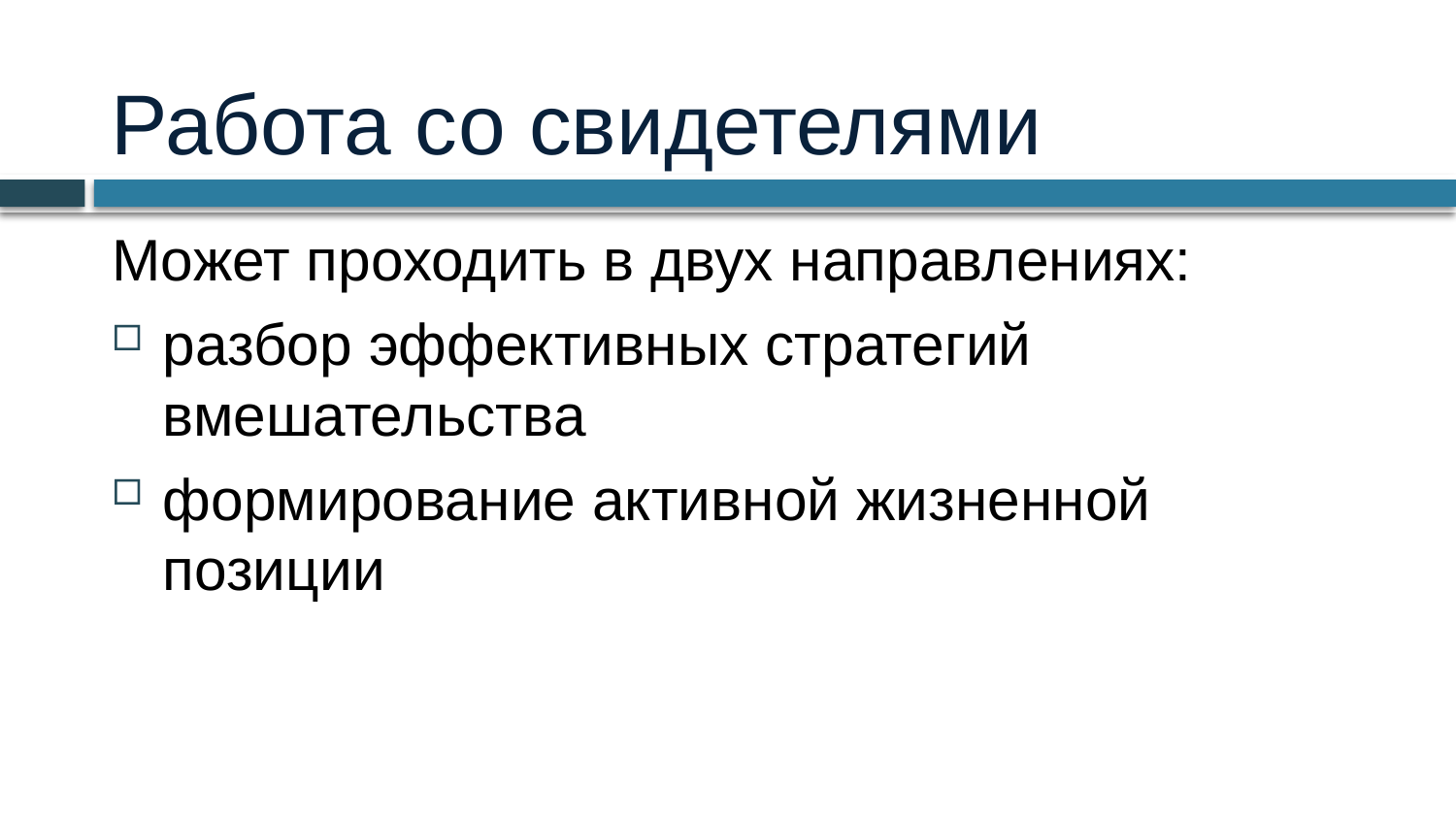

# Работа со свидетелями
Может проходить в двух направлениях:
разбор эффективных стратегий вмешательства
формирование активной жизненной позиции